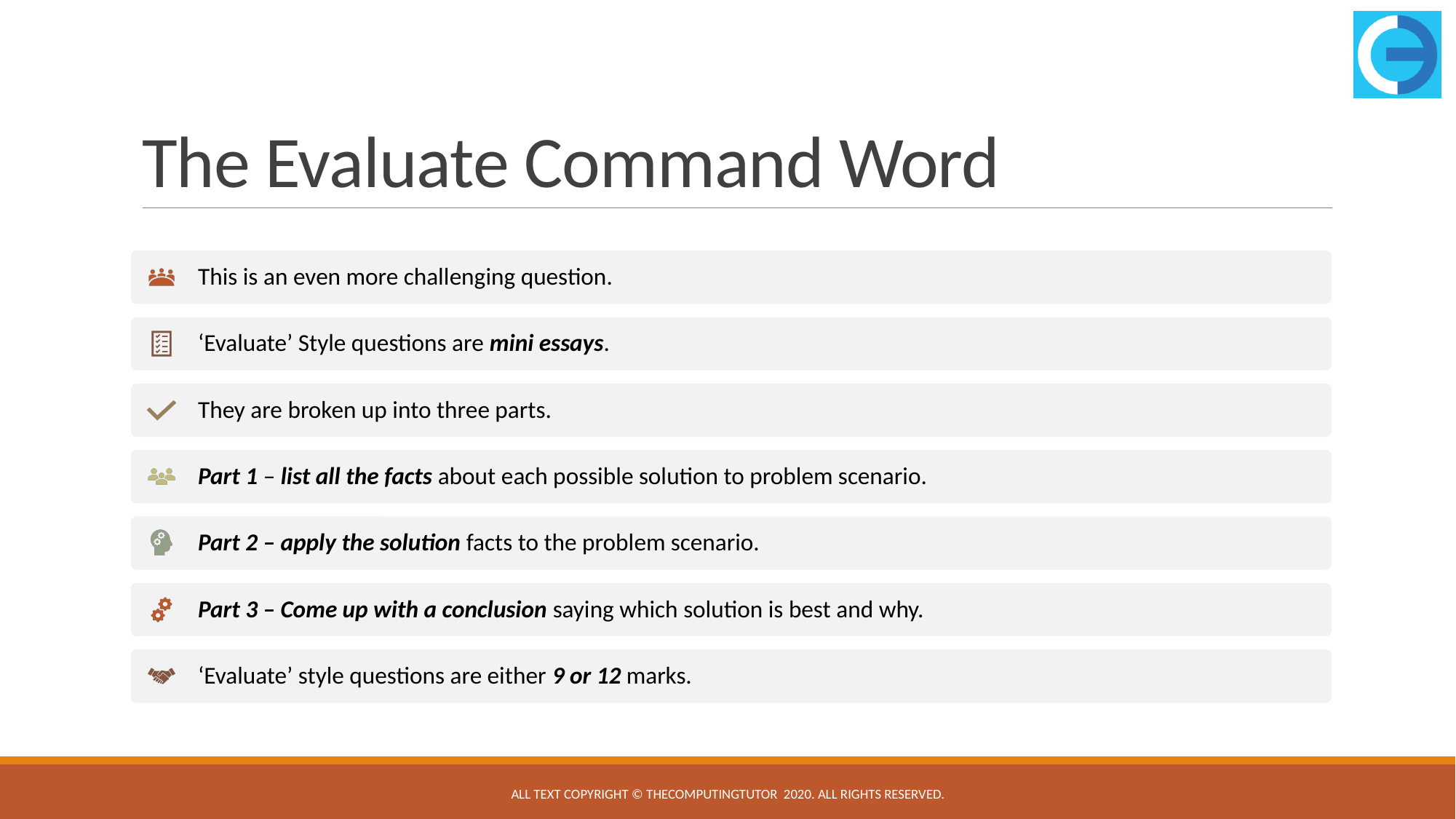

# The Evaluate Command Word
This is an even more challenging question.
‘Evaluate’ Style questions are mini essays.
They are broken up into three parts.
Part 1 – list all the facts about each possible solution to problem scenario.
Part 2 – apply the solution facts to the problem scenario.
Part 3 – Come up with a conclusion saying which solution is best and why.
‘Evaluate’ style questions are either 9 or 12 marks.
All text copyright © TheComputingTutor  2020. All rights Reserved.